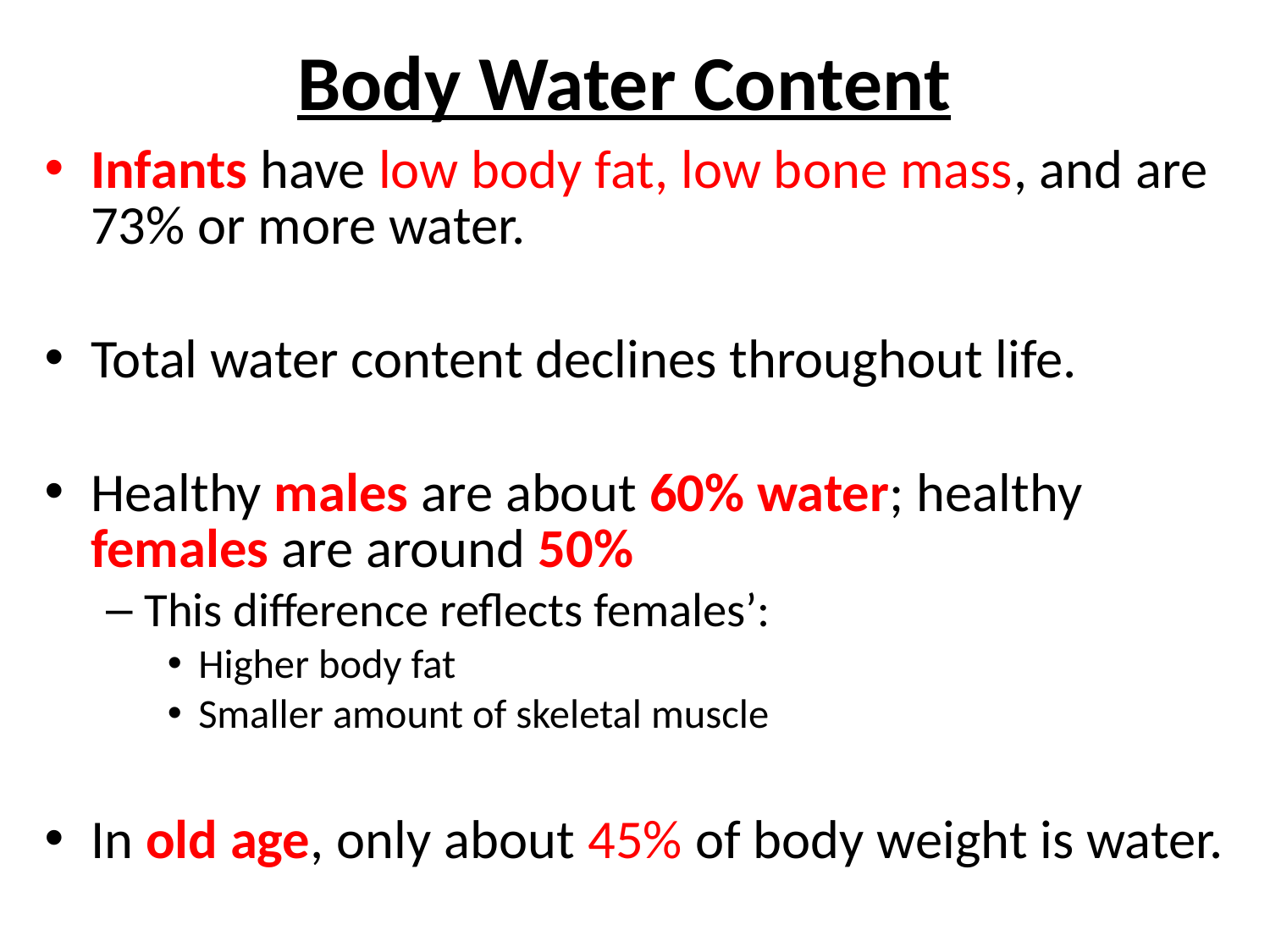

# Body Water Content
Infants have low body fat, low bone mass, and are 73% or more water.

Total water content declines throughout life.

Healthy males are about 60% water; healthy females are around 50%
This difference reflects females’:
Higher body fat
Smaller amount of skeletal muscle

In old age, only about 45% of body weight is water.